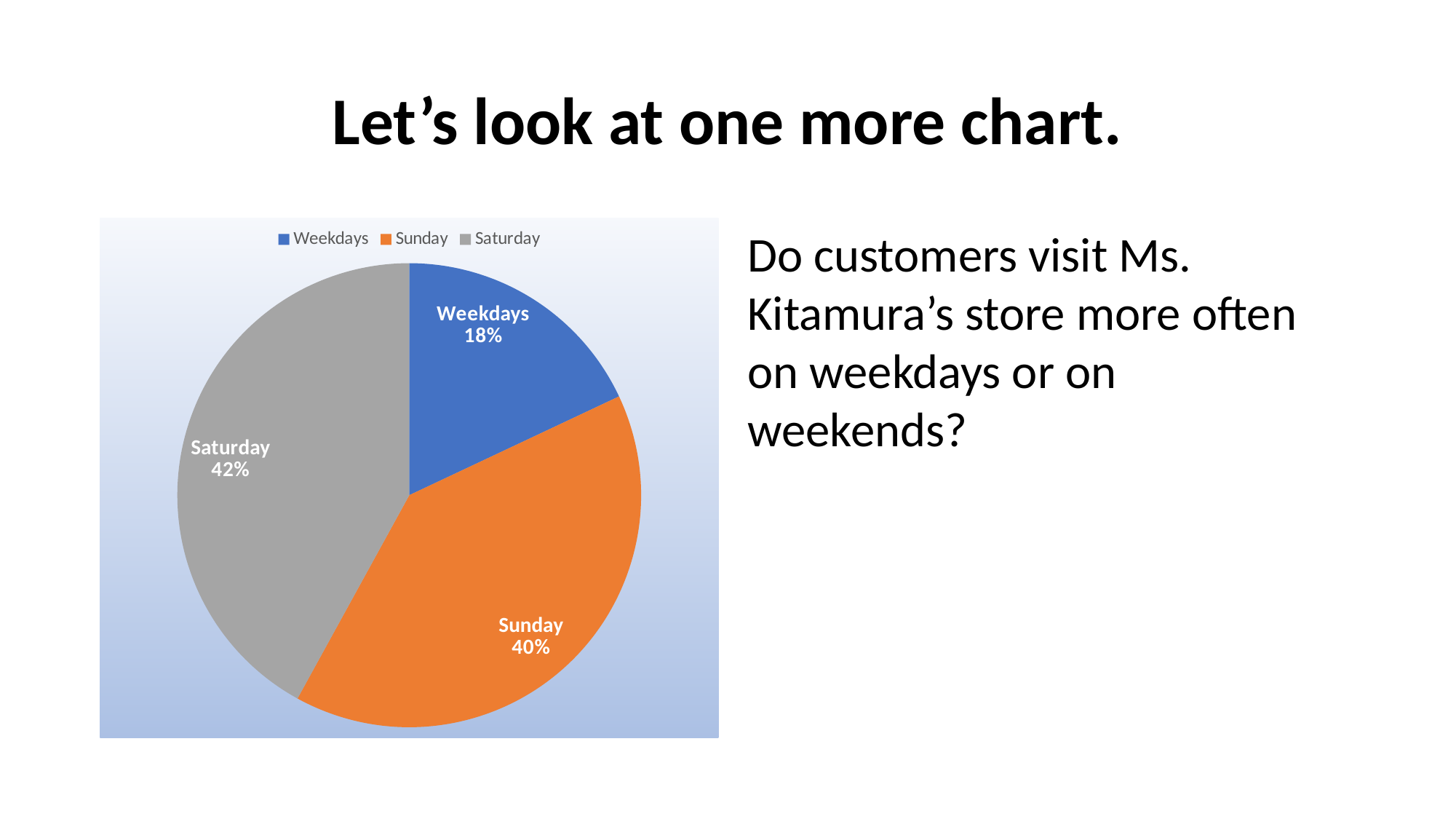

# Let’s look at one more chart.

### Chart

| Category | Column1 |
|---|---|
| Weekdays | 0.18 |
| Sunday | 0.4 |
| Saturday | 0.42 |
Do customers visit Ms. Kitamura’s store more often on weekdays or on weekends?